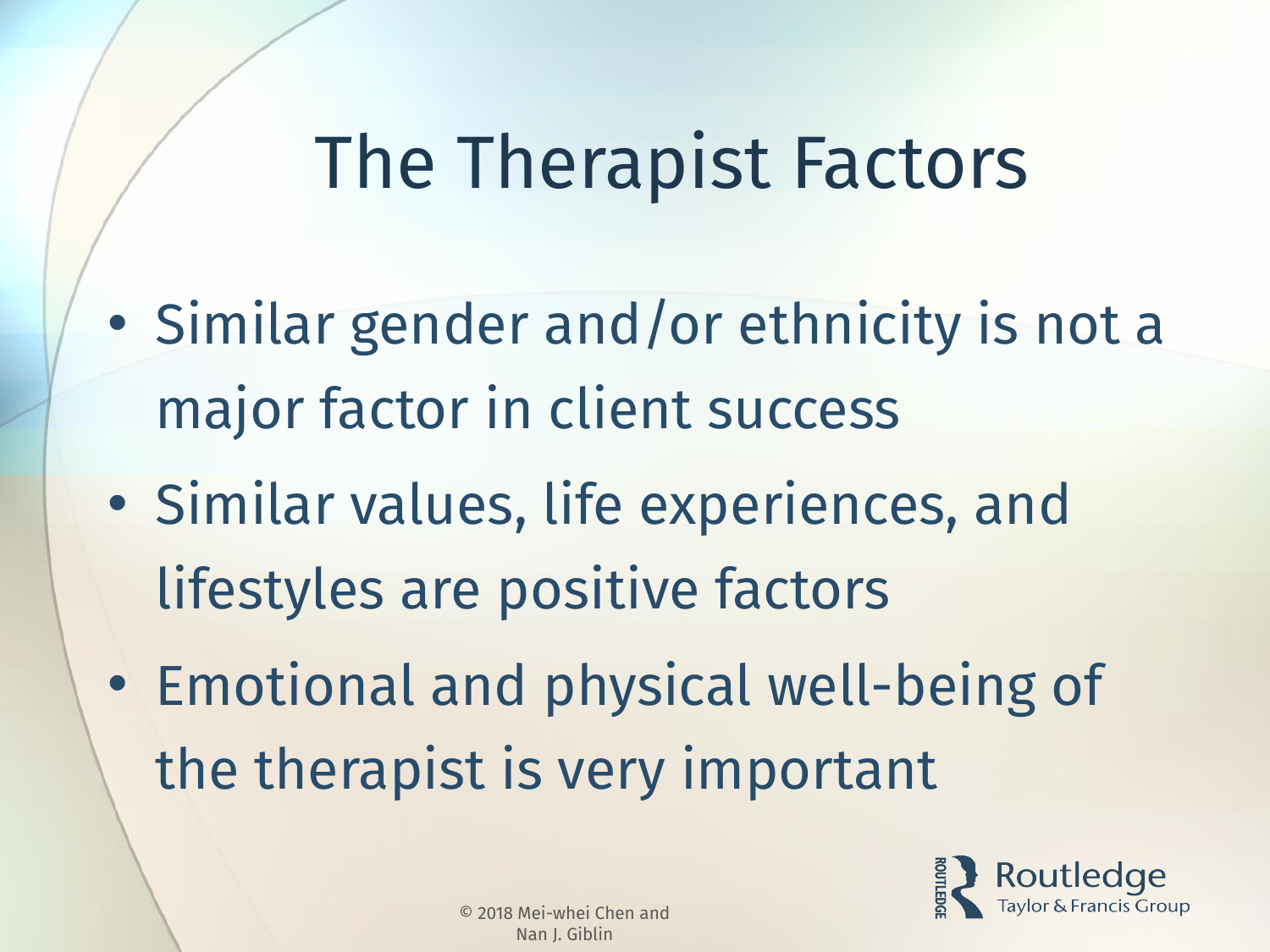

# The Therapist Factors
Similar gender and/or ethnicity is not a major factor in client success
Similar values, life experiences, and lifestyles are positive factors
Emotional and physical well-being of the therapist is very important